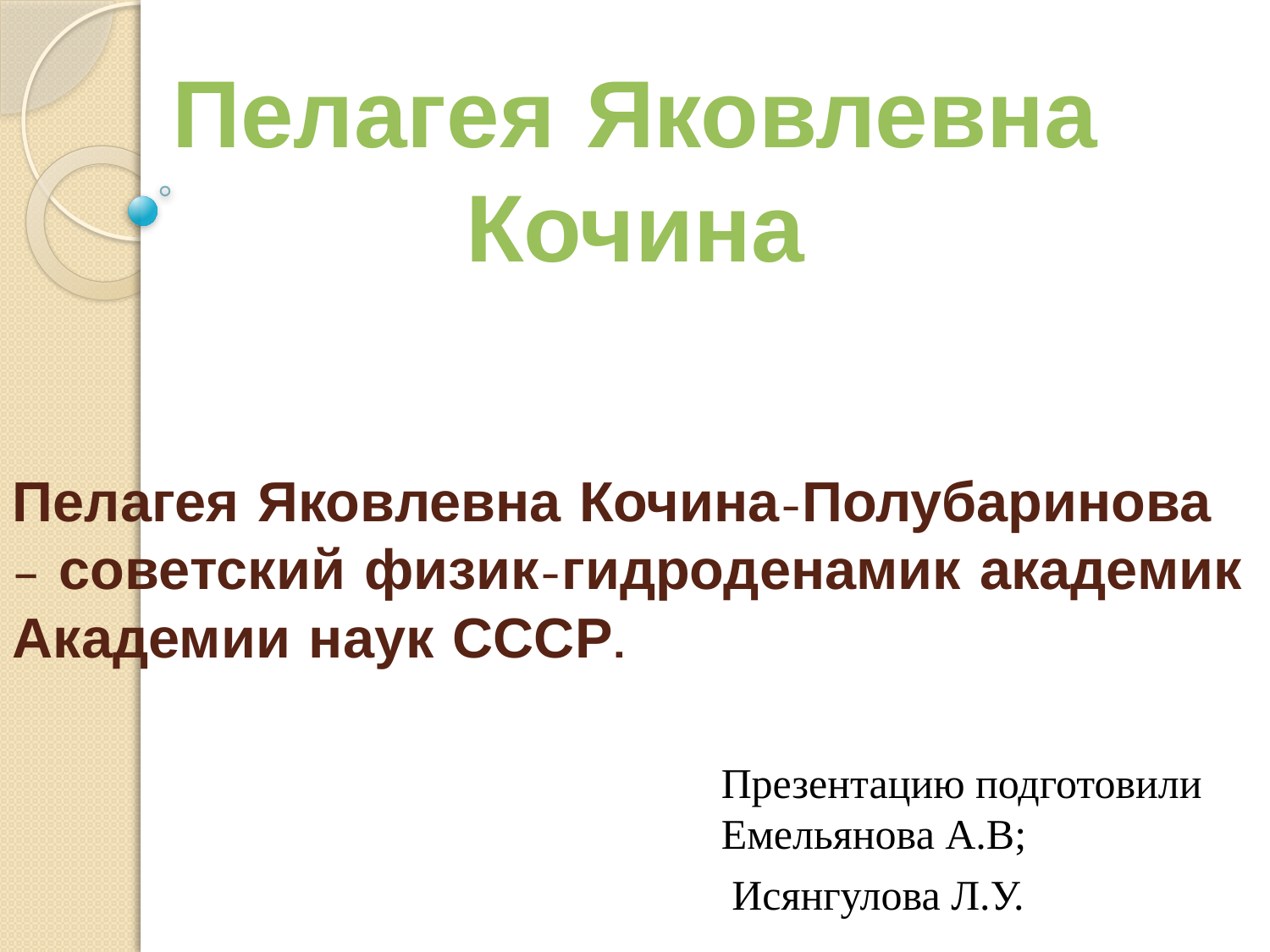

# Пелагея Яковлевна Кочина-Полубаринова – советский физик-гидроденамик академик Академии наук СССР.
Пелагея Яковлевна Кочина
Презентацию подготовили Емельянова А.В;
 Исянгулова Л.У.